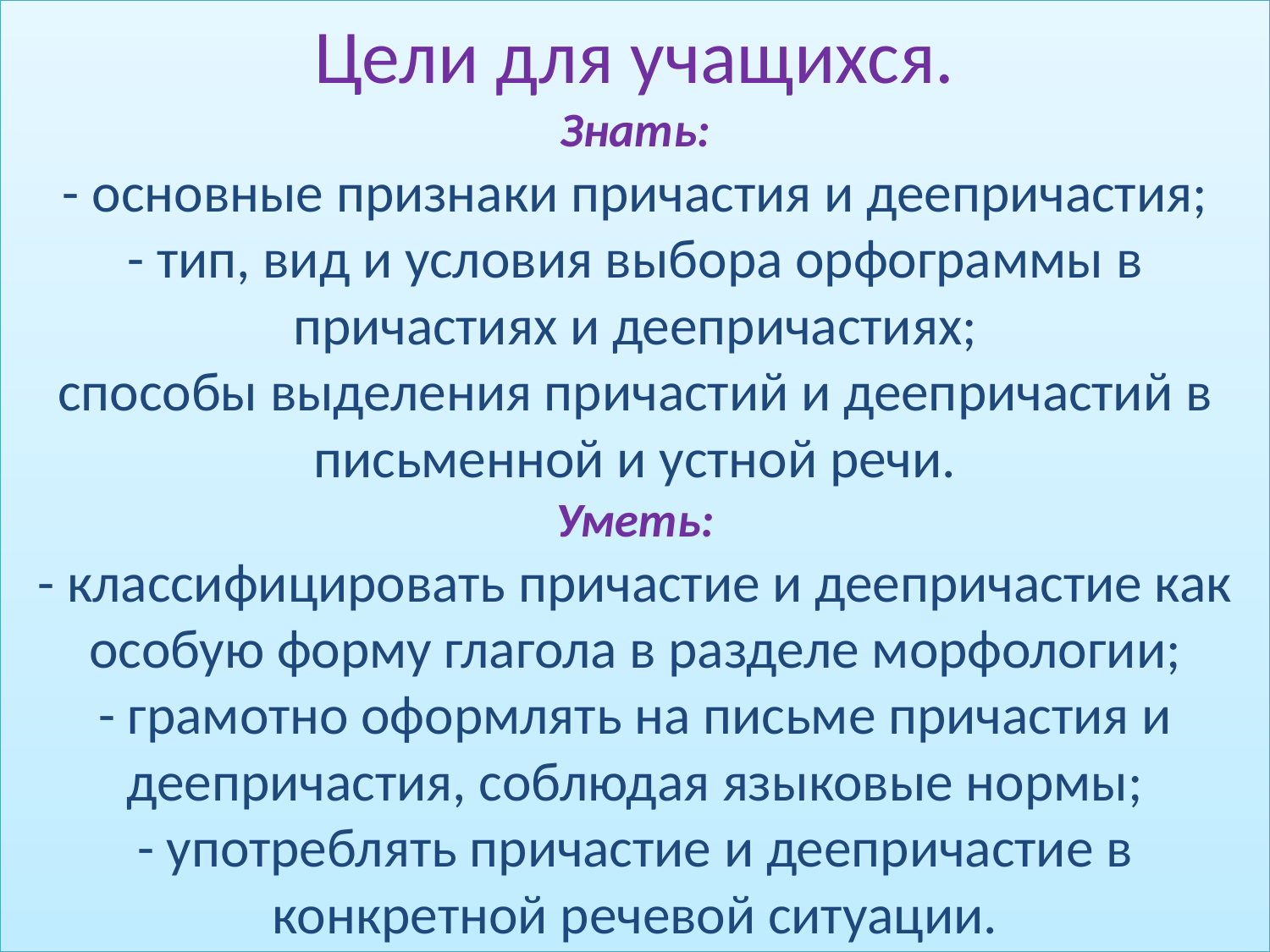

# Цели для учащихся. Знать: - основные признаки причастия и деепричастия; - тип, вид и условия выбора орфограммы в причастиях и деепричастиях; способы выделения причастий и деепричастий в письменной и устной речи. Уметь: - классифицировать причастие и деепричастие как особую форму глагола в разделе морфологии; - грамотно оформлять на письме причастия и деепричастия, соблюдая языковые нормы; - употреблять причастие и деепричастие в конкретной речевой ситуации.